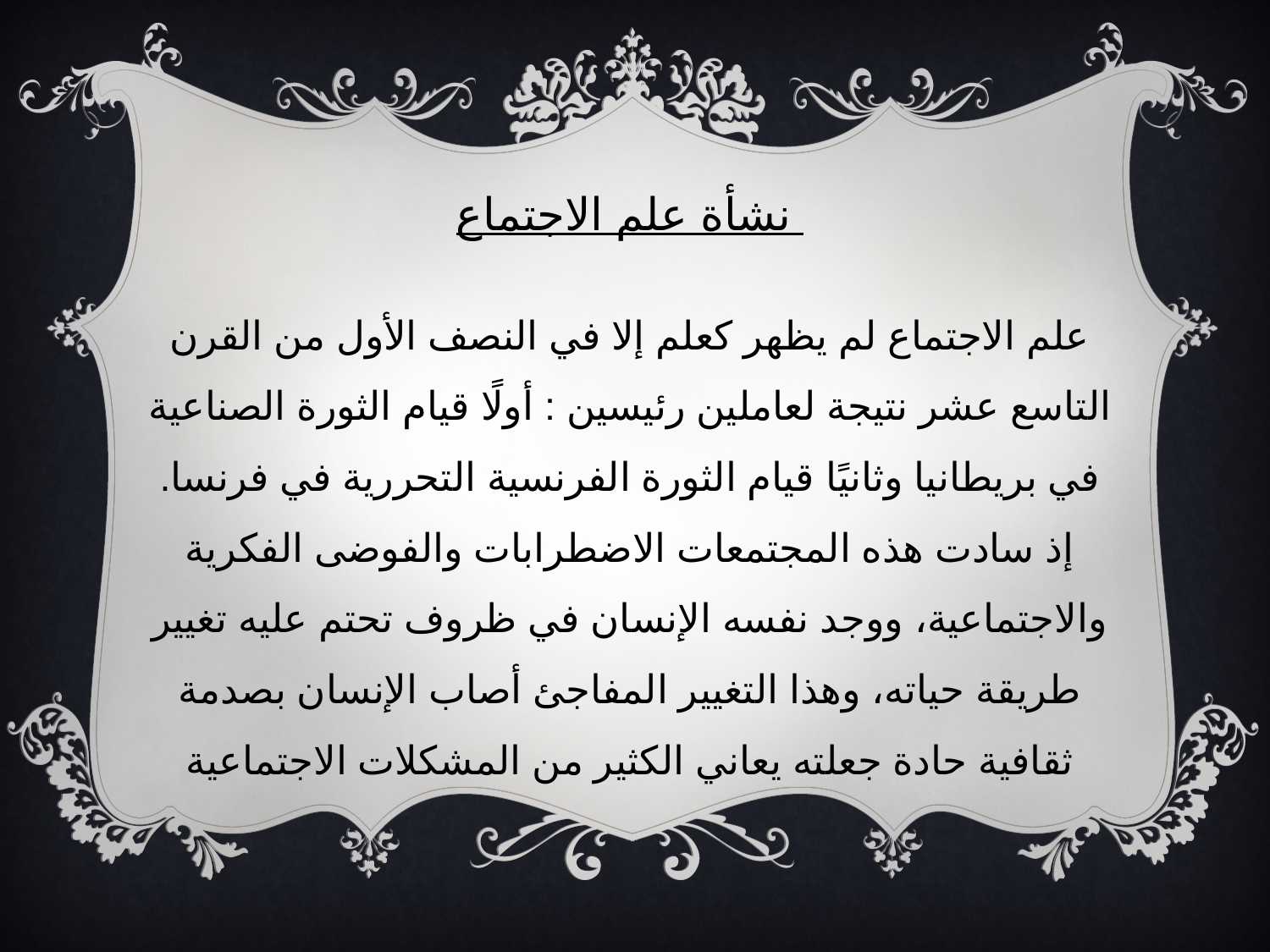

نشأة علم الاجتماع

علم الاجتماع لم يظهر كعلم إلا في النصف الأول من القرن التاسع عشر نتيجة لعاملين رئيسين : أولًا قيام الثورة الصناعية في بريطانيا وثانيًا قيام الثورة الفرنسية التحررية في فرنسا.
إذ سادت هذه المجتمعات الاضطرابات والفوضى الفكرية والاجتماعية، ووجد نفسه الإنسان في ظروف تحتم عليه تغيير طريقة حياته، وهذا التغيير المفاجئ أصاب الإنسان بصدمة ثقافية حادة جعلته يعاني الكثير من المشكلات الاجتماعية